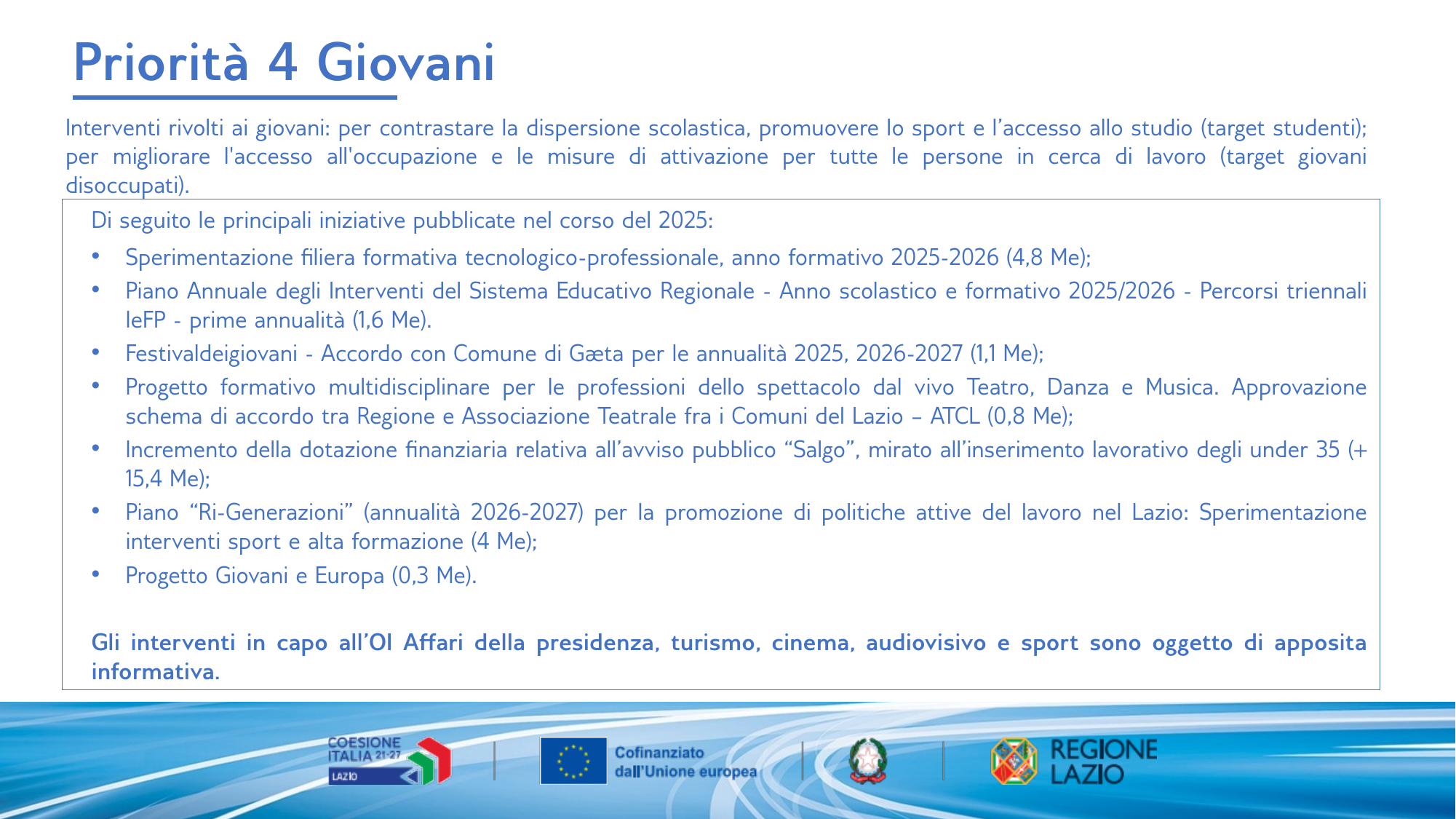

Priorità 4 Giovani
Interventi rivolti ai giovani: per contrastare la dispersione scolastica, promuovere lo sport e l’accesso allo studio (target studenti); per migliorare l'accesso all'occupazione e le misure di attivazione per tutte le persone in cerca di lavoro (target giovani disoccupati).
Di seguito le principali iniziative pubblicate nel corso del 2025:
Sperimentazione filiera formativa tecnologico-professionale, anno formativo 2025-2026 (4,8 Me);
Piano Annuale degli Interventi del Sistema Educativo Regionale - Anno scolastico e formativo 2025/2026 - Percorsi triennali IeFP - prime annualità (1,6 Me).
Festivaldeigiovani - Accordo con Comune di Gaeta per le annualità 2025, 2026-2027 (1,1 Me);
Progetto formativo multidisciplinare per le professioni dello spettacolo dal vivo Teatro, Danza e Musica. Approvazione schema di accordo tra Regione e Associazione Teatrale fra i Comuni del Lazio – ATCL (0,8 Me);
Incremento della dotazione finanziaria relativa all’avviso pubblico “Salgo”, mirato all’inserimento lavorativo degli under 35 (+ 15,4 Me);
Piano “Ri-Generazioni” (annualità 2026-2027) per la promozione di politiche attive del lavoro nel Lazio: Sperimentazione interventi sport e alta formazione (4 Me);
Progetto Giovani e Europa (0,3 Me).

Gli interventi in capo all’OI Affari della presidenza, turismo, cinema, audiovisivo e sport sono oggetto di apposita informativa.